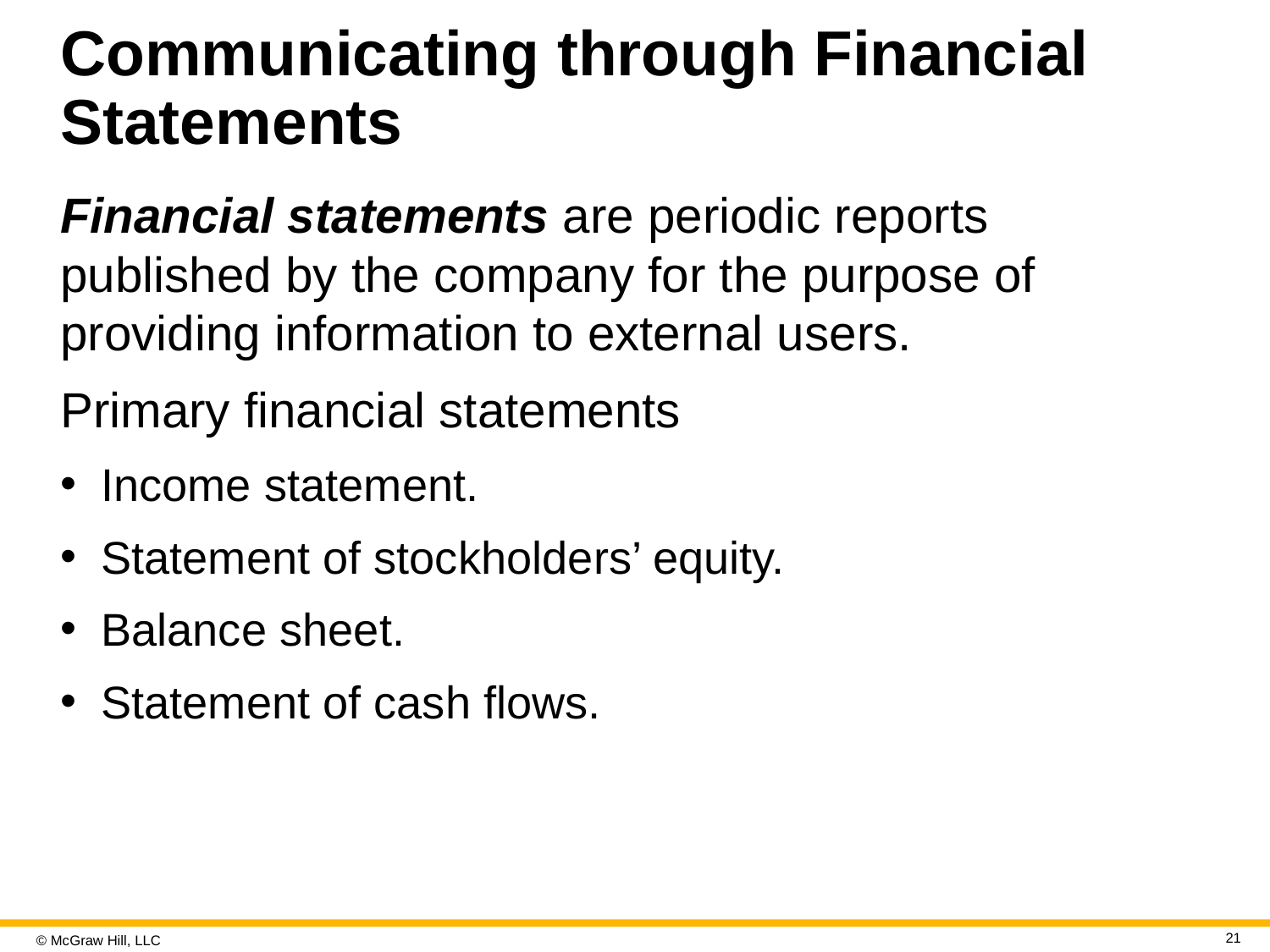

# Communicating through Financial Statements
Financial statements are periodic reports published by the company for the purpose of providing information to external users.
Primary financial statements
Income statement.
Statement of stockholders’ equity.
Balance sheet.
Statement of cash flows.
21